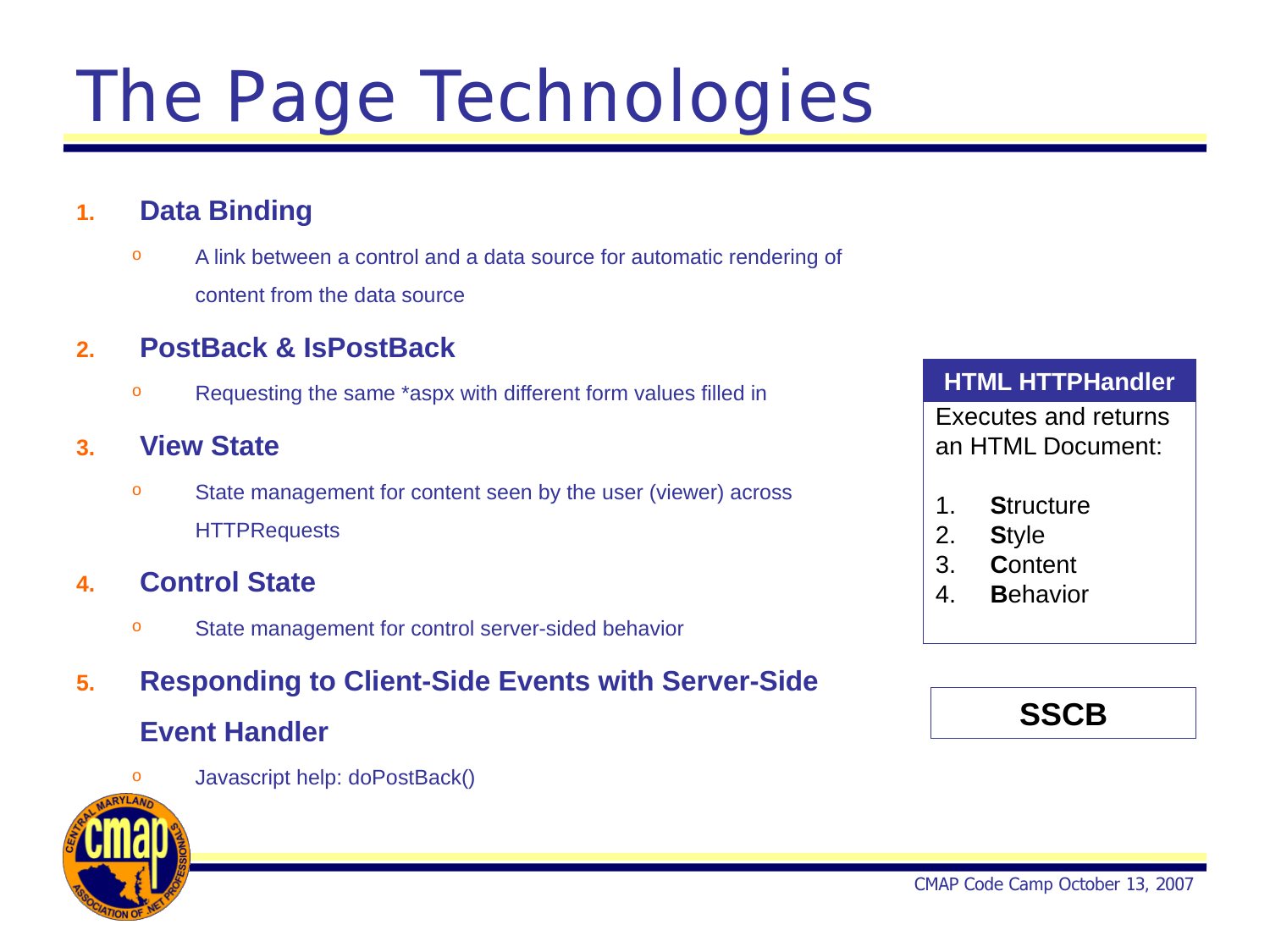

# The Page Technologies
Data Binding
A link between a control and a data source for automatic rendering of content from the data source
PostBack & IsPostBack
Requesting the same *aspx with different form values filled in
View State
State management for content seen by the user (viewer) across HTTPRequests
Control State
State management for control server-sided behavior
Responding to Client-Side Events with Server-Side Event Handler
Javascript help: doPostBack()

HTML HTTPHandler
Executes and returns an HTML Document:
 Structure
 Style
 Content
 Behavior
SSCB
CMAP Code Camp October 13, 2007